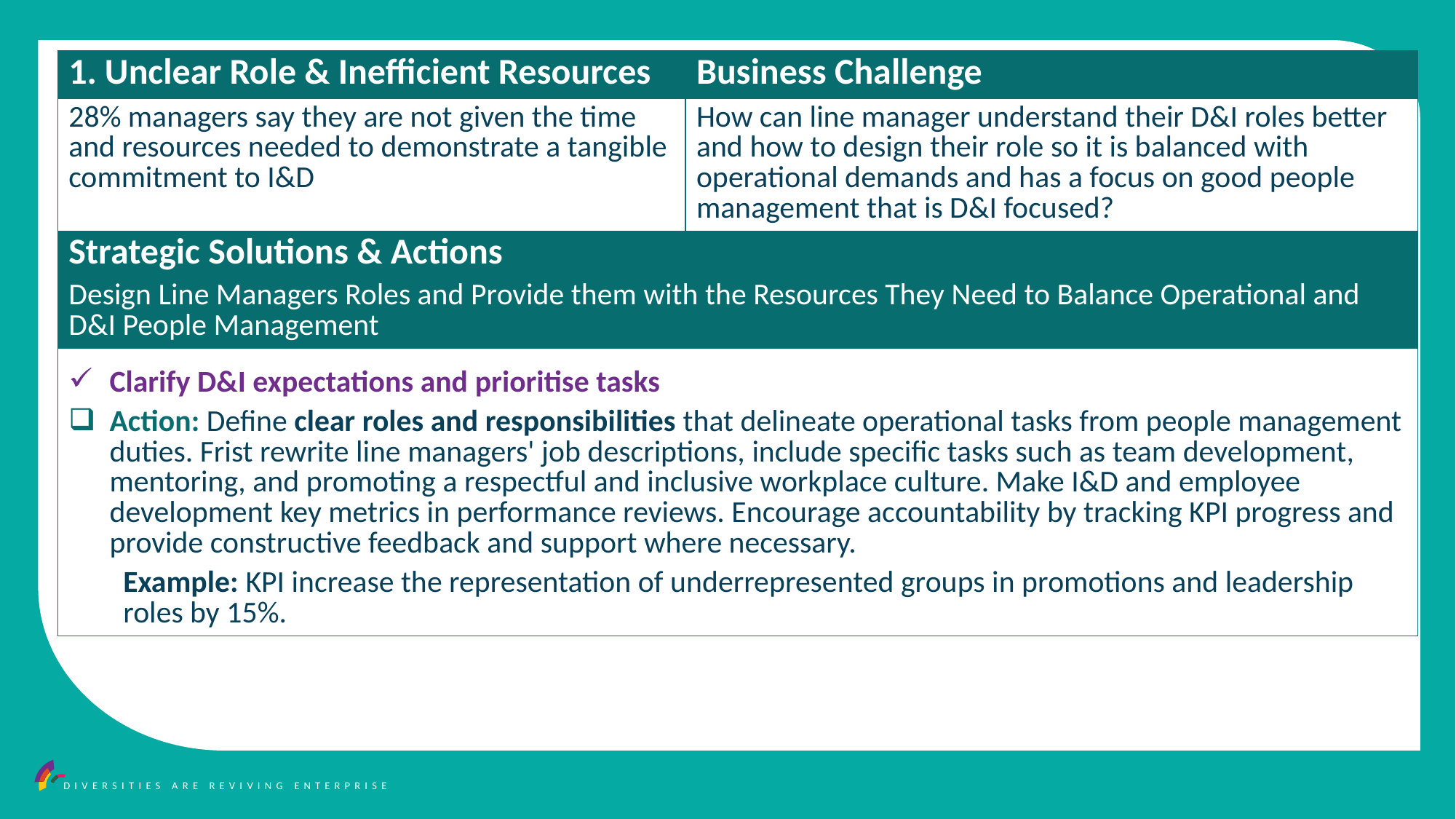

| 1. Unclear Role & Inefficient Resources | Business Challenge |
| --- | --- |
| 28% managers say they are not given the time and resources needed to demonstrate a tangible commitment to I&D | How can line manager understand their D&I roles better and how to design their role so it is balanced with operational demands and has a focus on good people management that is D&I focused? |
| Strategic Solutions & Actions Design Line Managers Roles and Provide them with the Resources They Need to Balance Operational and D&I People Management |  |
| Clarify D&I expectations and prioritise tasks Action: Define clear roles and responsibilities that delineate operational tasks from people management duties. Frist rewrite line managers' job descriptions, include specific tasks such as team development, mentoring, and promoting a respectful and inclusive workplace culture. Make I&D and employee development key metrics in performance reviews. Encourage accountability by tracking KPI progress and provide constructive feedback and support where necessary. Example: KPI increase the representation of underrepresented groups in promotions and leadership roles by 15%. |  |